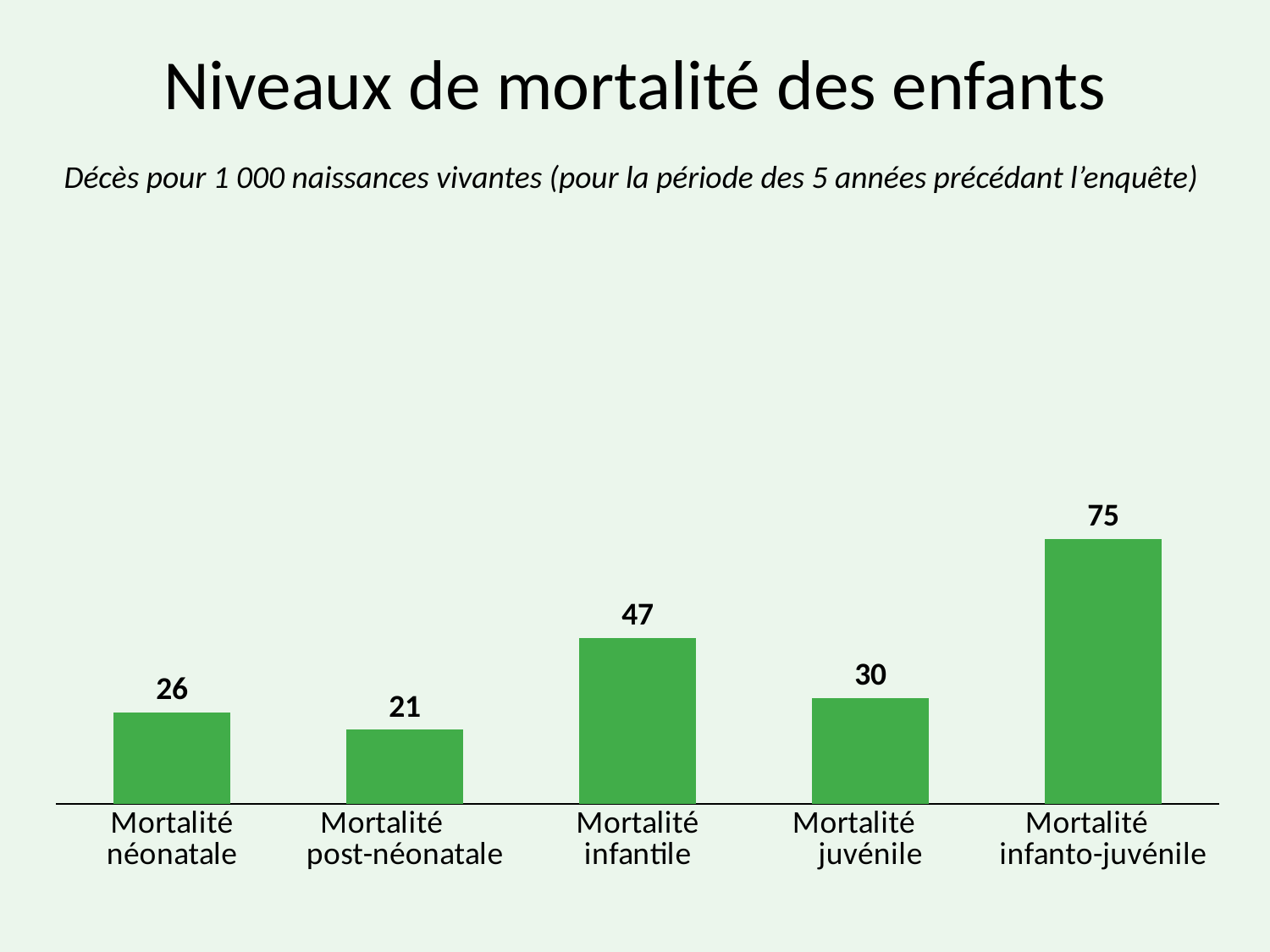

# Niveaux de mortalité des enfants
Décès pour 1 000 naissances vivantes (pour la période des 5 années précédant l’enquête)

### Chart

| Category | Series 1 |
|---|---|
| Mortalité néonatale | 26.0 |
| Mortalité        post-néonatale | 21.0 |
| Mortalité infantile | 47.0 |
| Mortalité      juvénile | 30.0 |
| Mortalité      infanto-juvénile | 75.0 |